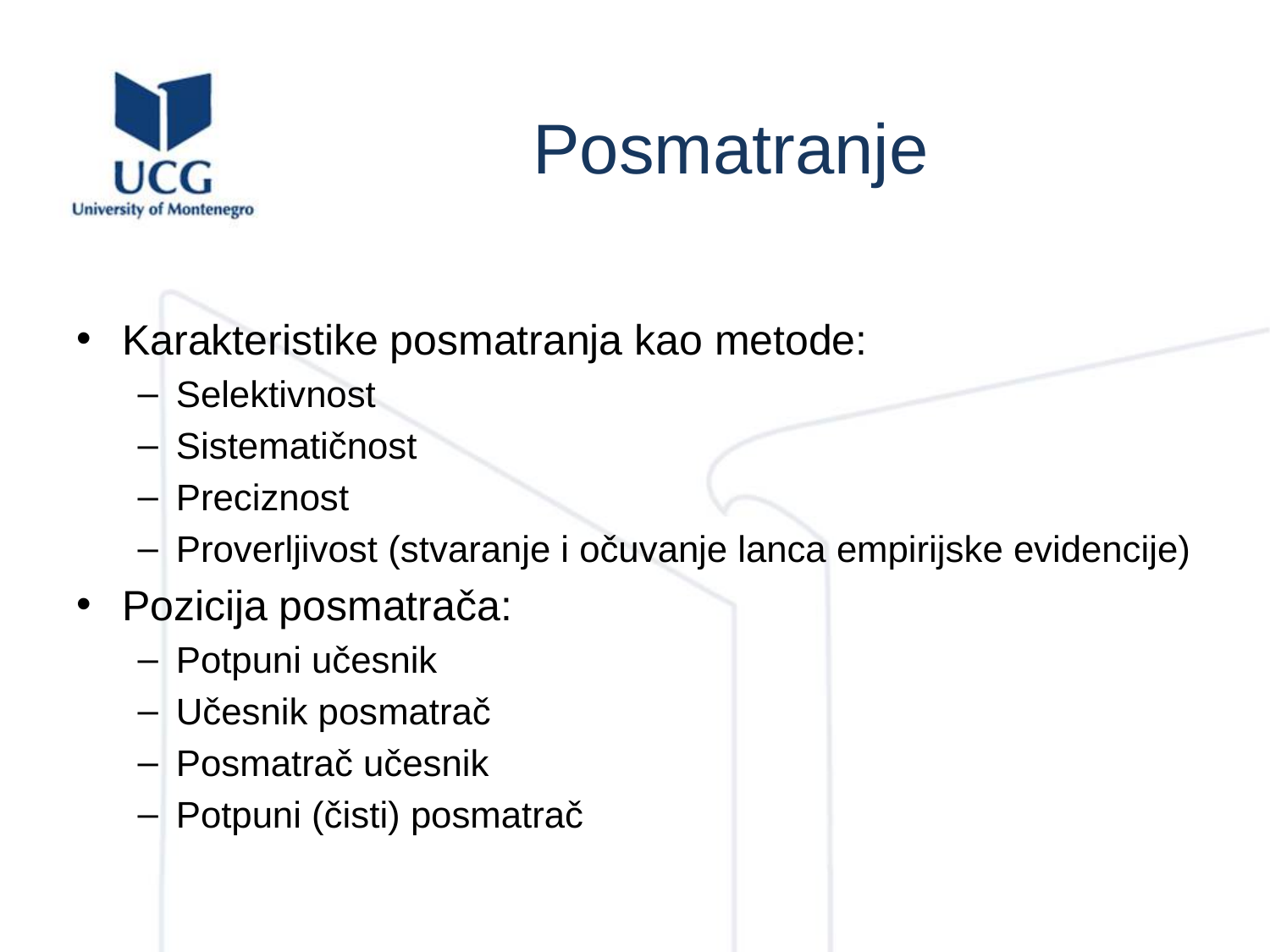

# Posmatranje
Karakteristike posmatranja kao metode:
Selektivnost
Sistematičnost
Preciznost
Proverljivost (stvaranje i očuvanje lanca empirijske evidencije)
Pozicija posmatrača:
Potpuni učesnik
Učesnik posmatrač
Posmatrač učesnik
Potpuni (čisti) posmatrač